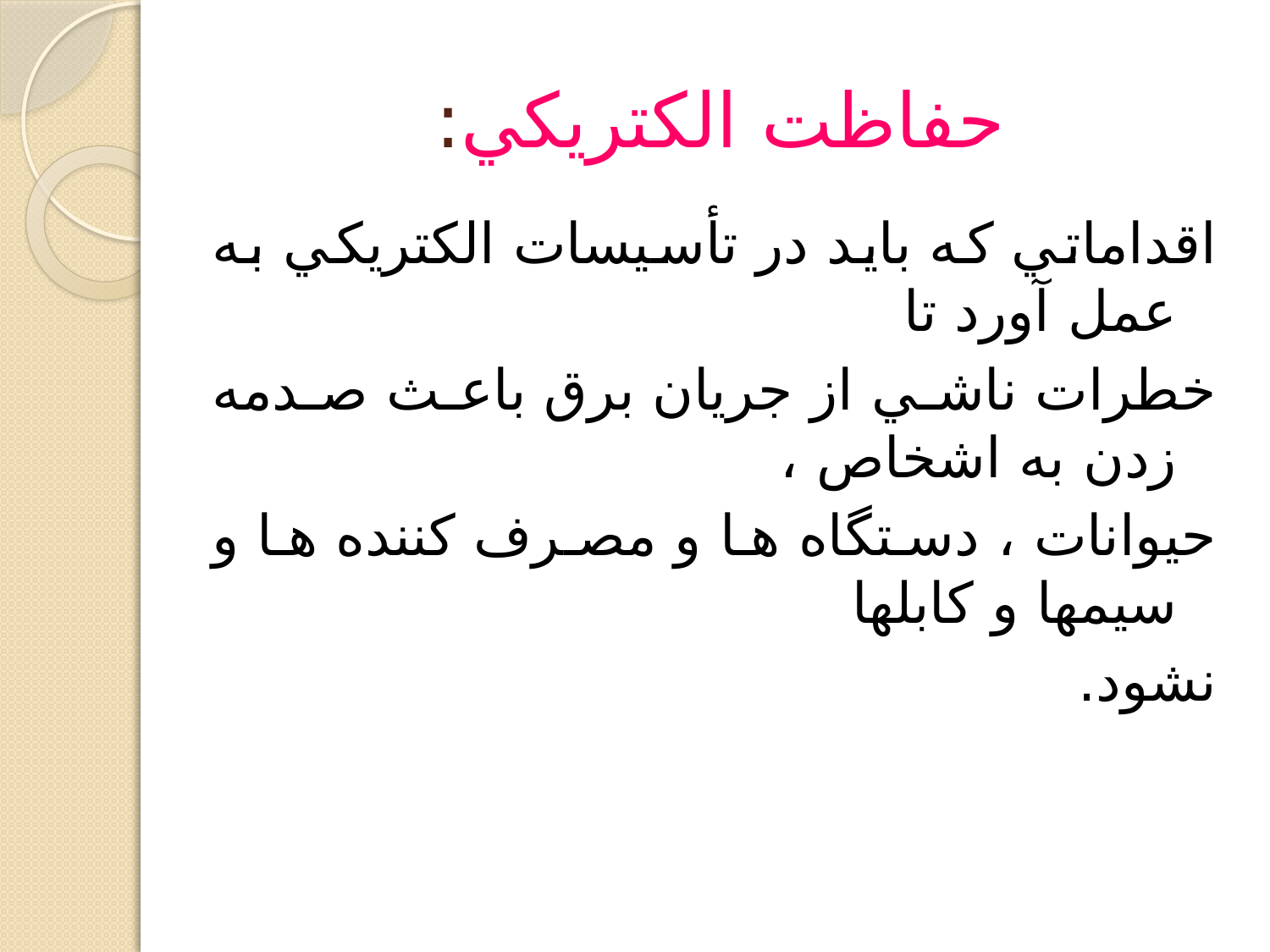

# حفاظت الكتريكي:
اقداماتي كه بايد در تأسيسات الكتريكي به عمل آورد تا
خطرات ناشي از جريان برق باعث صدمه زدن به اشخاص ‎‌‌،
حيوانات ، دستگاه ها و مصرف كننده ها و سيمها و كابلها
نشود.